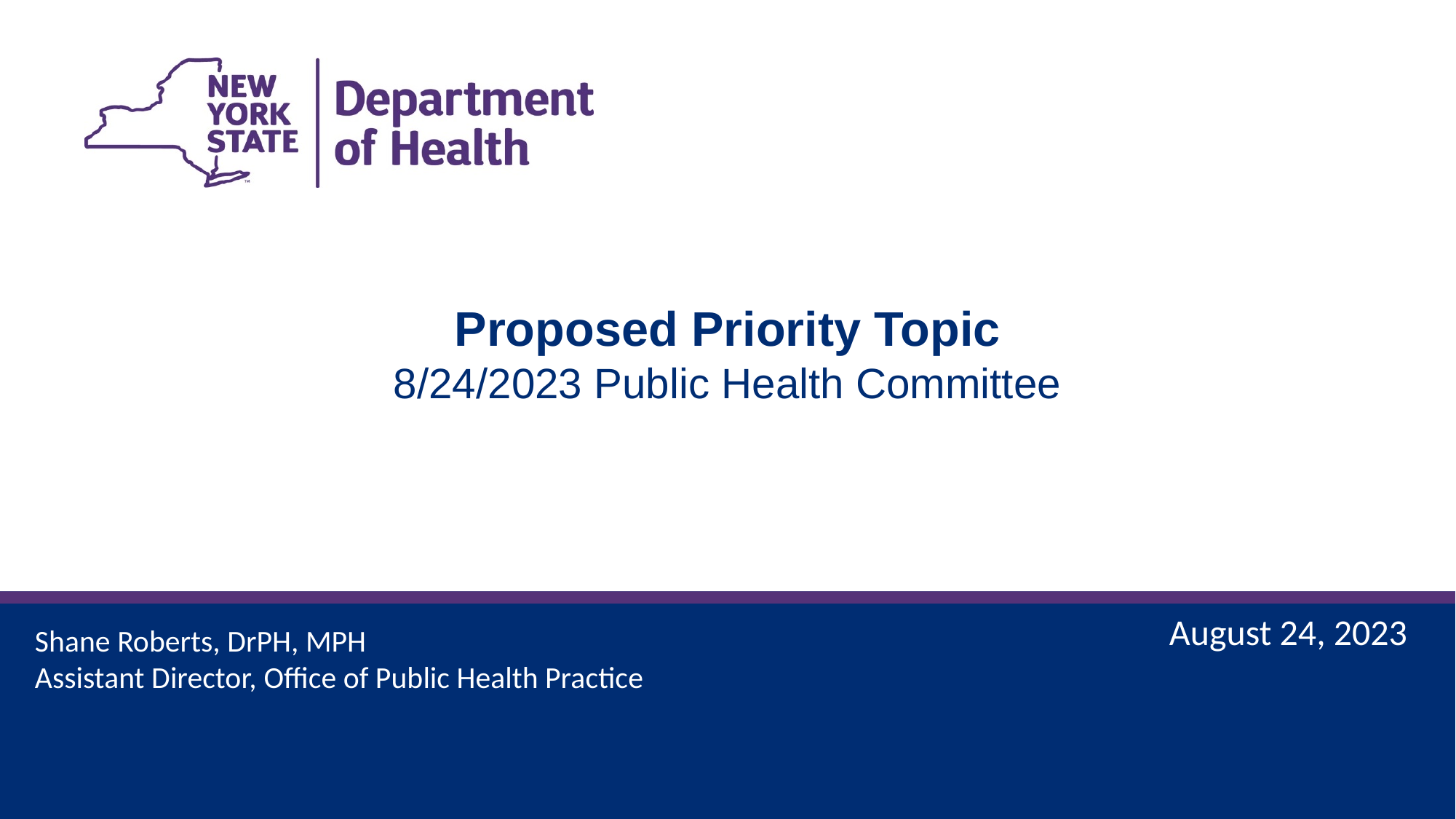

Proposed Priority Topic
8/24/2023 Public Health Committee
August 24, 2023
Shane Roberts, DrPH, MPH
Assistant Director, Office of Public Health Practice